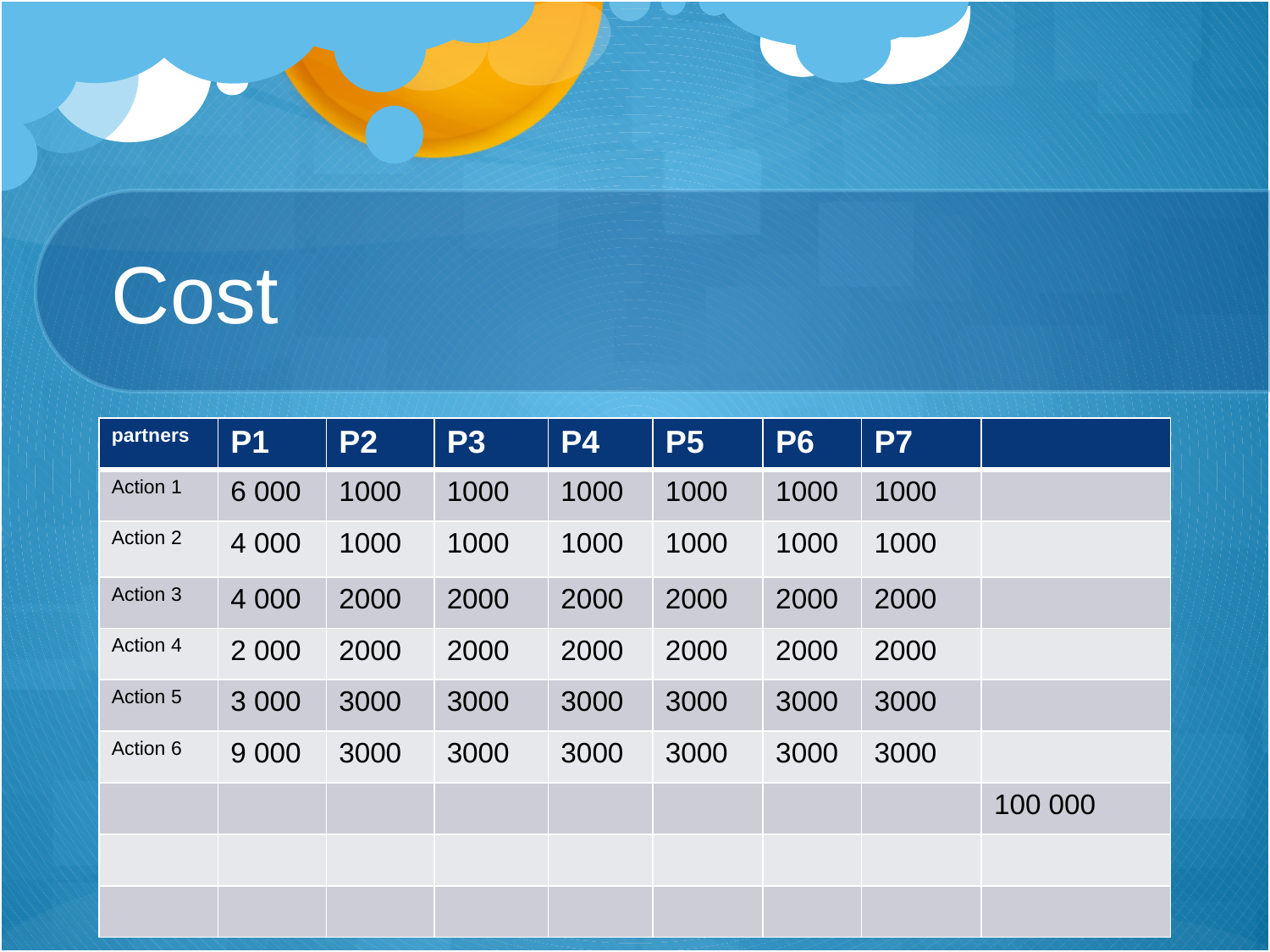

# Cost
| partners | P1 | P2 | P3 | P4 | P5 | P6 | P7 |  |
| --- | --- | --- | --- | --- | --- | --- | --- | --- |
| Action 1 | 6 000 | 1000 | 1000 | 1000 | 1000 | 1000 | 1000 |  |
| Action 2 | 4 000 | 1000 | 1000 | 1000 | 1000 | 1000 | 1000 |  |
| Action 3 | 4 000 | 2000 | 2000 | 2000 | 2000 | 2000 | 2000 |  |
| Action 4 | 2 000 | 2000 | 2000 | 2000 | 2000 | 2000 | 2000 |  |
| Action 5 | 3 000 | 3000 | 3000 | 3000 | 3000 | 3000 | 3000 |  |
| Action 6 | 9 000 | 3000 | 3000 | 3000 | 3000 | 3000 | 3000 |  |
|  |  |  |  |  |  |  |  | 100 000 |
|  |  |  |  |  |  |  |  |  |
|  |  |  |  |  |  |  |  |  |